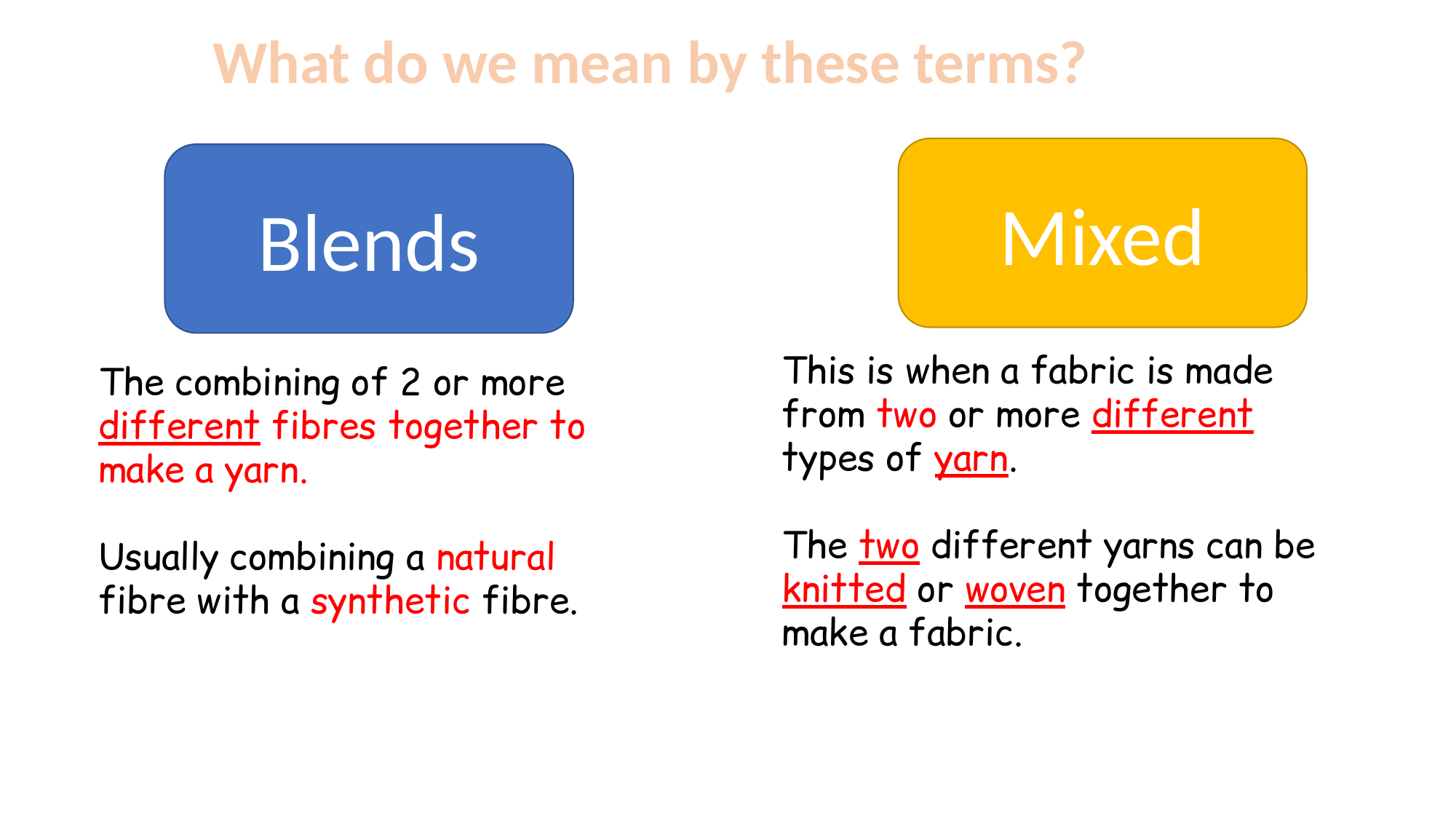

What do we mean by these terms?
Mixed
Blends
This is when a fabric is made from two or more different types of yarn.

The two different yarns can be knitted or woven together to make a fabric.
The combining of 2 or more different fibres together to make a yarn.

Usually combining a natural fibre with a synthetic fibre.